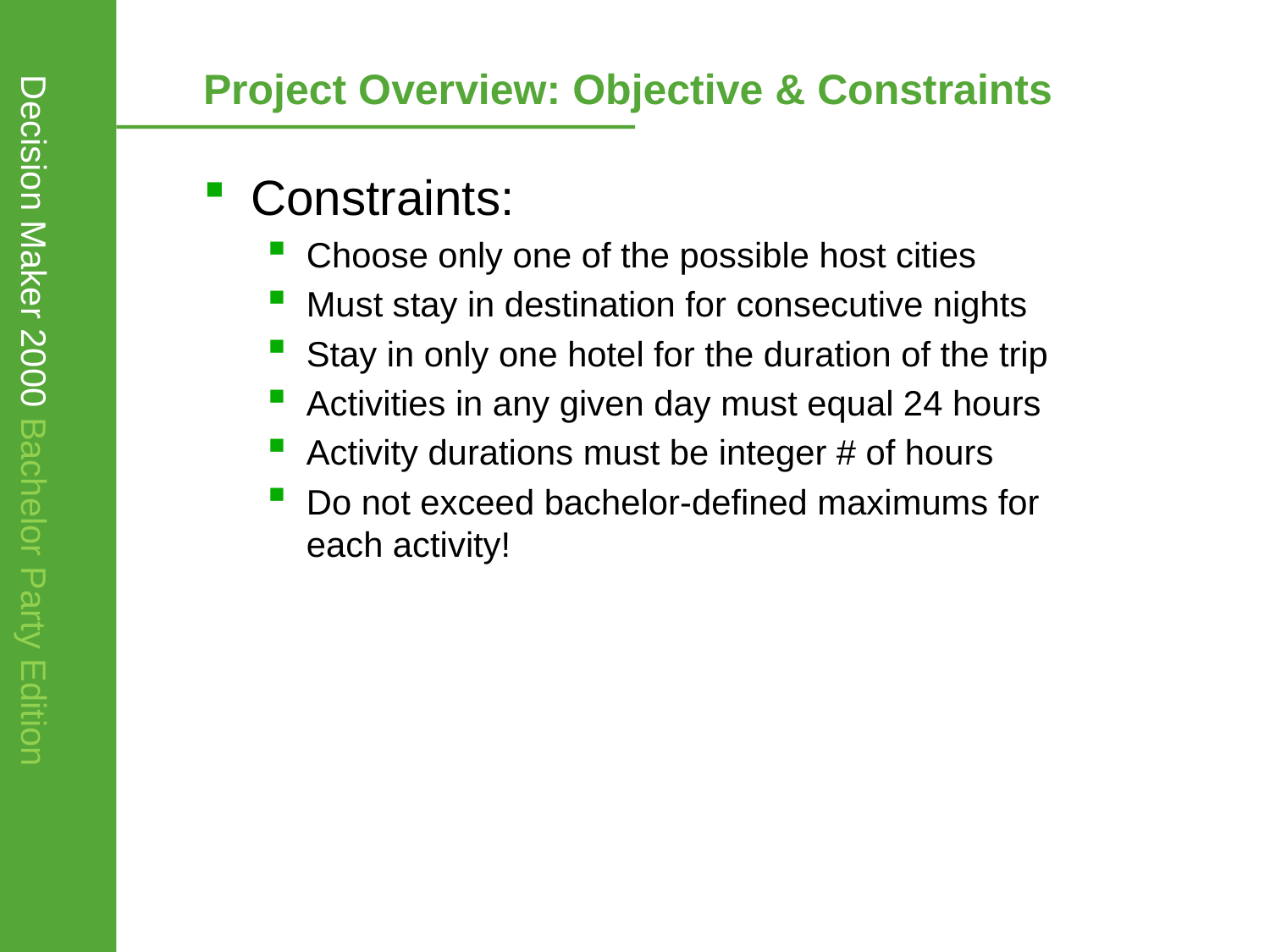

# Project Overview: Objective & Constraints
Constraints:
Choose only one of the possible host cities
Must stay in destination for consecutive nights
Stay in only one hotel for the duration of the trip
Activities in any given day must equal 24 hours
Activity durations must be integer # of hours
Do not exceed bachelor-defined maximums for each activity!